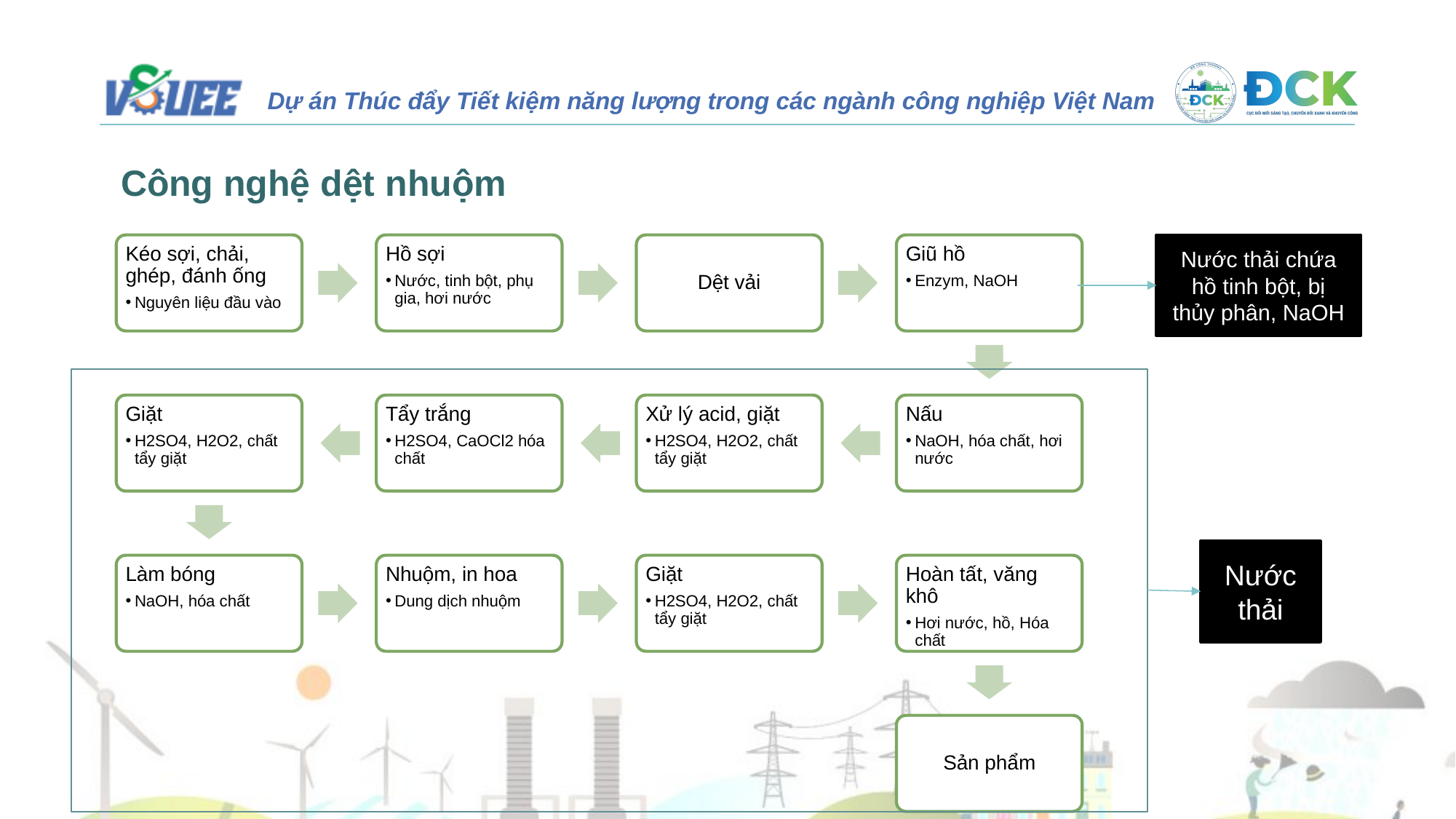

Công nghệ dệt nhuộm

Kéo sợi, chải, ghép, đánh ống
Nguyên liệu đầu vào
Hồ sợi
Nước, tinh bột, phụ gia, hơi nước
Dệt vải
Giũ hồ
Enzym, NaOH

Giặt
H2SO4, H2O2, chất tẩy giặt
Tẩy trắng
H2SO4, CaOCl2 hóa chất
Xử lý acid, giặt
H2SO4, H2O2, chất tẩy giặt
Nấu
NaOH, hóa chất, hơi nước

Làm bóng
NaOH, hóa chất
Nhuộm, in hoa
Dung dịch nhuộm
Giặt
H2SO4, H2O2, chất tẩy giặt
Hoàn tất, văng khô
Hơi nước, hồ, Hóa chất

Sản phẩm
Nước thải chứa hồ tinh bột, bị thủy phân, NaOH

Nước thải